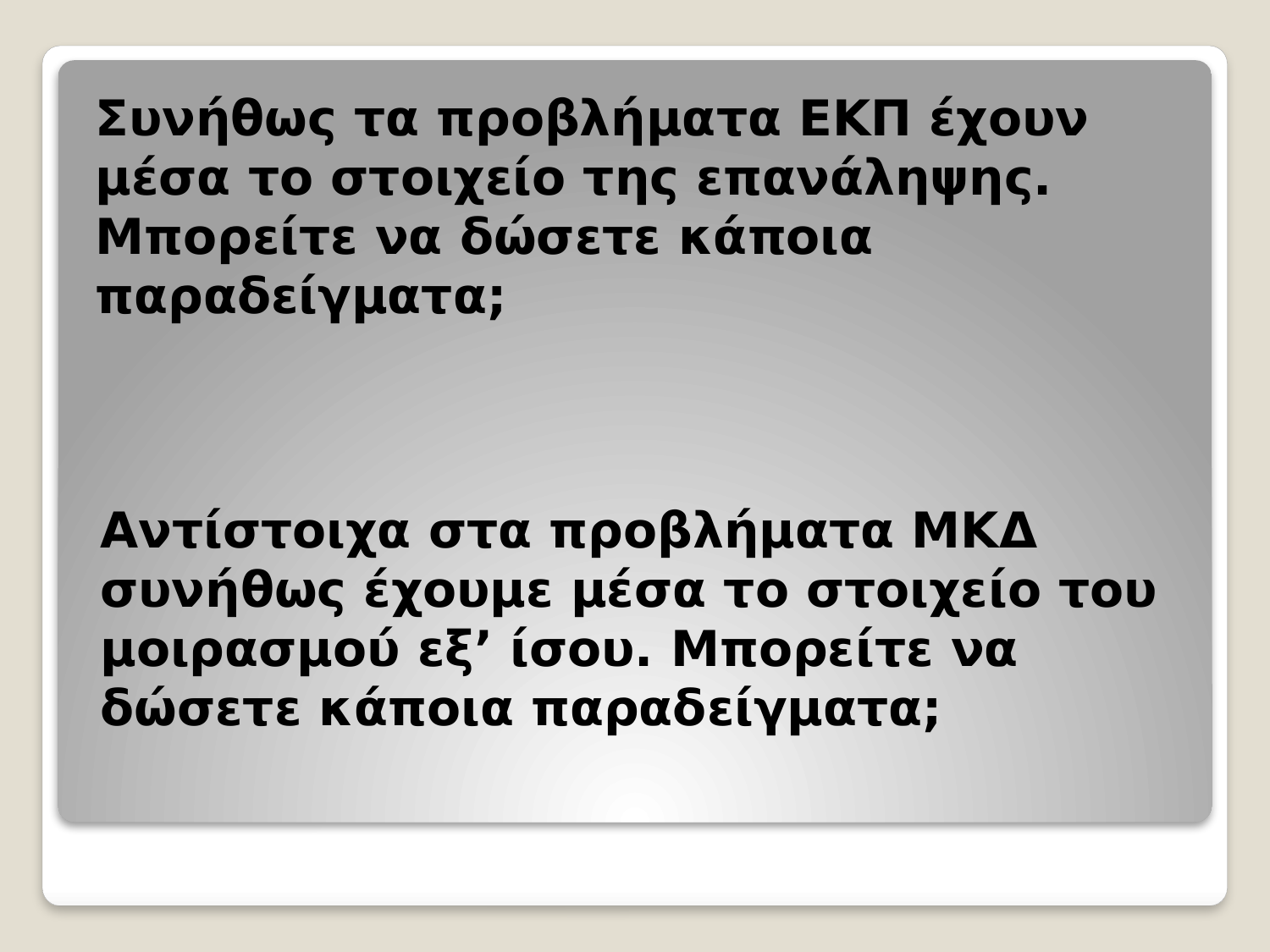

Συνήθως τα προβλήματα ΕΚΠ έχουν μέσα το στοιχείο της επανάληψης. Μπορείτε να δώσετε κάποια παραδείγματα;
Αντίστοιχα στα προβλήματα ΜΚΔ συνήθως έχουμε μέσα το στοιχείο του μοιρασμού εξ’ ίσου. Μπορείτε να δώσετε κάποια παραδείγματα;